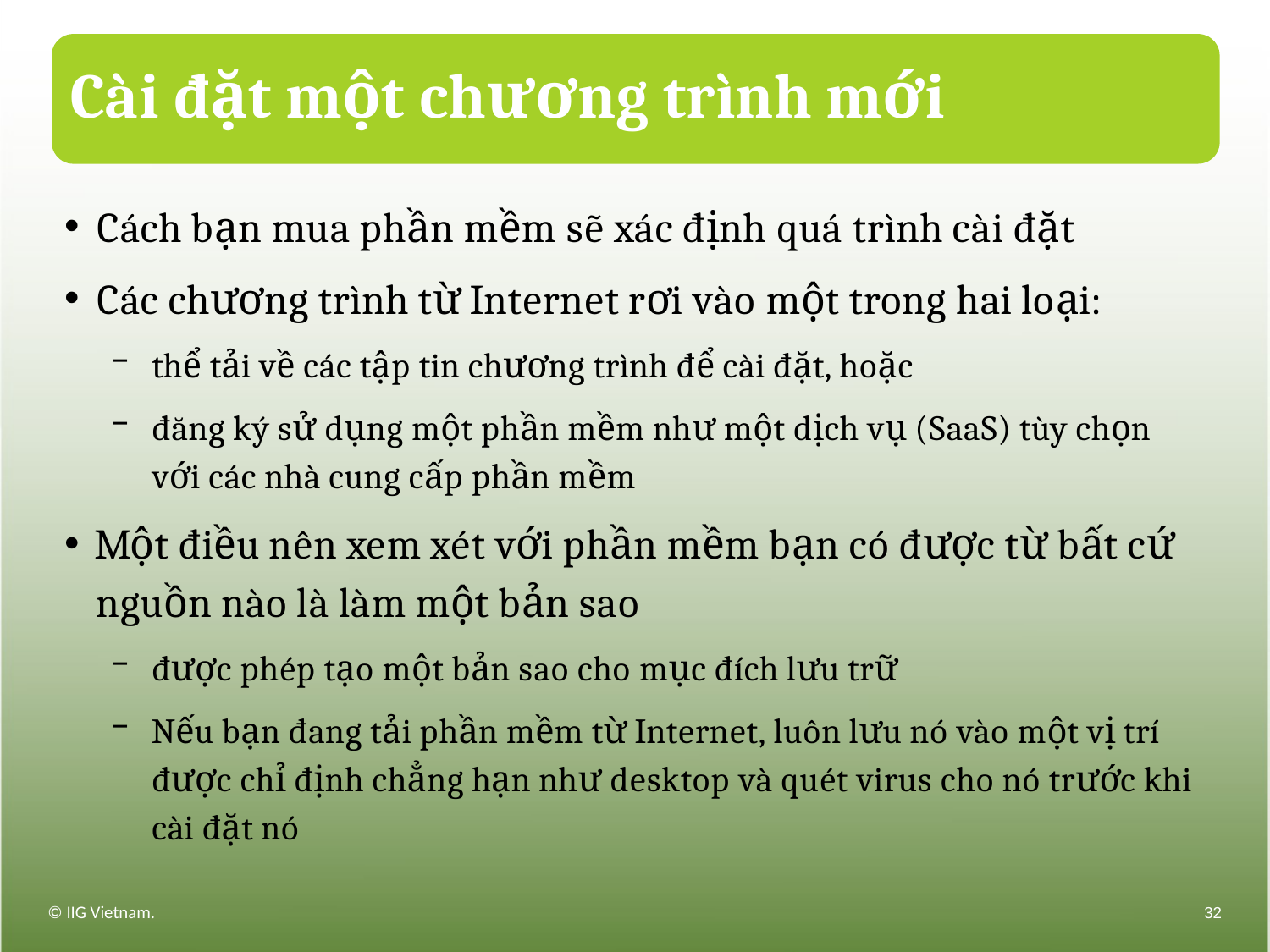

# Cài đặt một chương trình mới
Cách bạn mua phần mềm sẽ xác định quá trình cài đặt
Các chương trình từ Internet rơi vào một trong hai loại:
thể tải về các tập tin chương trình để cài đặt, hoặc
đăng ký sử dụng một phần mềm như một dịch vụ (SaaS) tùy chọn với các nhà cung cấp phần mềm
Một điều nên xem xét với phần mềm bạn có được từ bất cứ nguồn nào là làm một bản sao
được phép tạo một bản sao cho mục đích lưu trữ
Nếu bạn đang tải phần mềm từ Internet, luôn lưu nó vào một vị trí được chỉ định chẳng hạn như desktop và quét virus cho nó trước khi cài đặt nó
© IIG Vietnam.
32